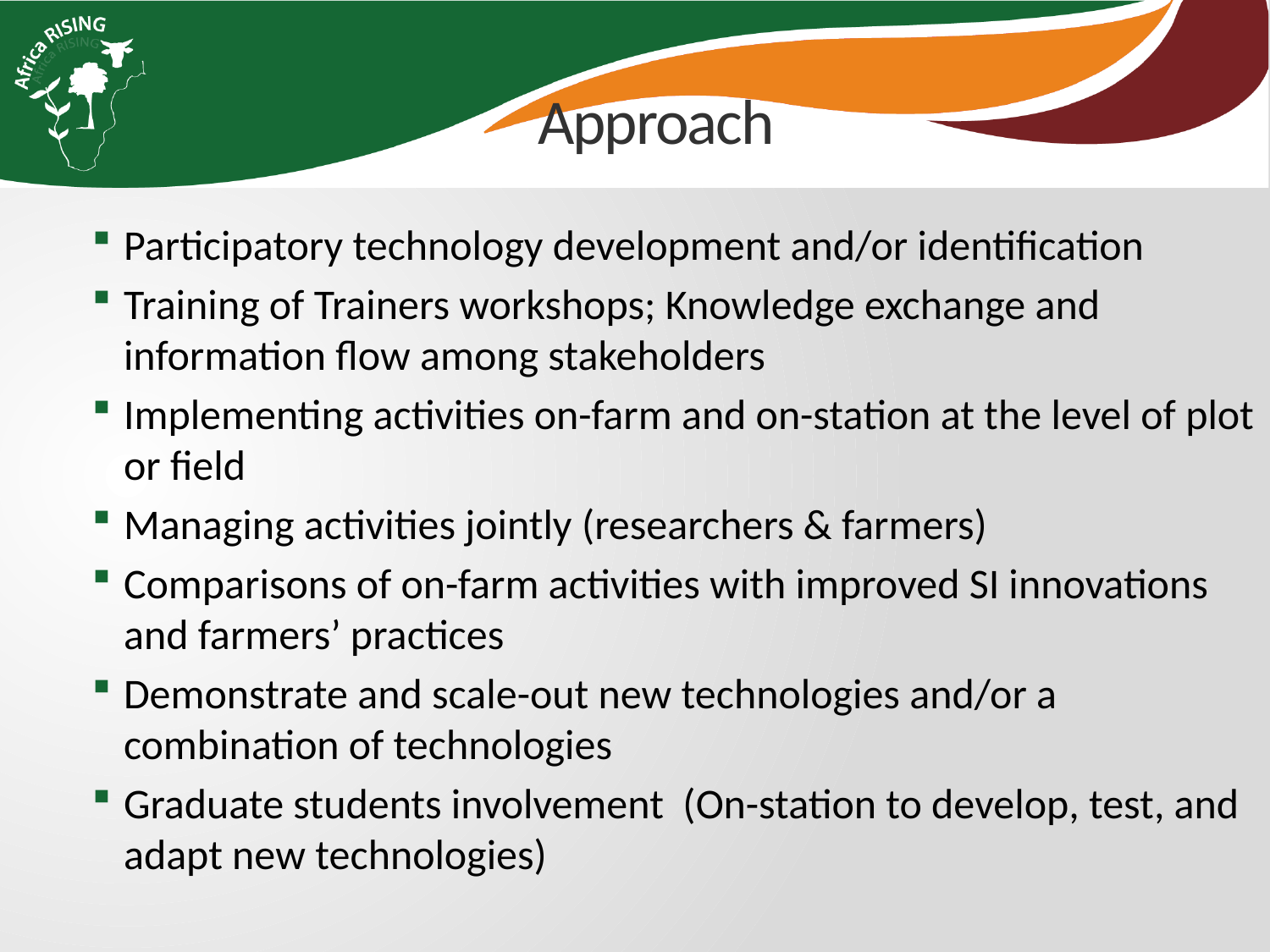

# Approach
Participatory technology development and/or identification
Training of Trainers workshops; Knowledge exchange and information flow among stakeholders
Implementing activities on-farm and on-station at the level of plot or field
Managing activities jointly (researchers & farmers)
Comparisons of on-farm activities with improved SI innovations and farmers’ practices
Demonstrate and scale-out new technologies and/or a combination of technologies
Graduate students involvement  (On-station to develop, test, and adapt new technologies)